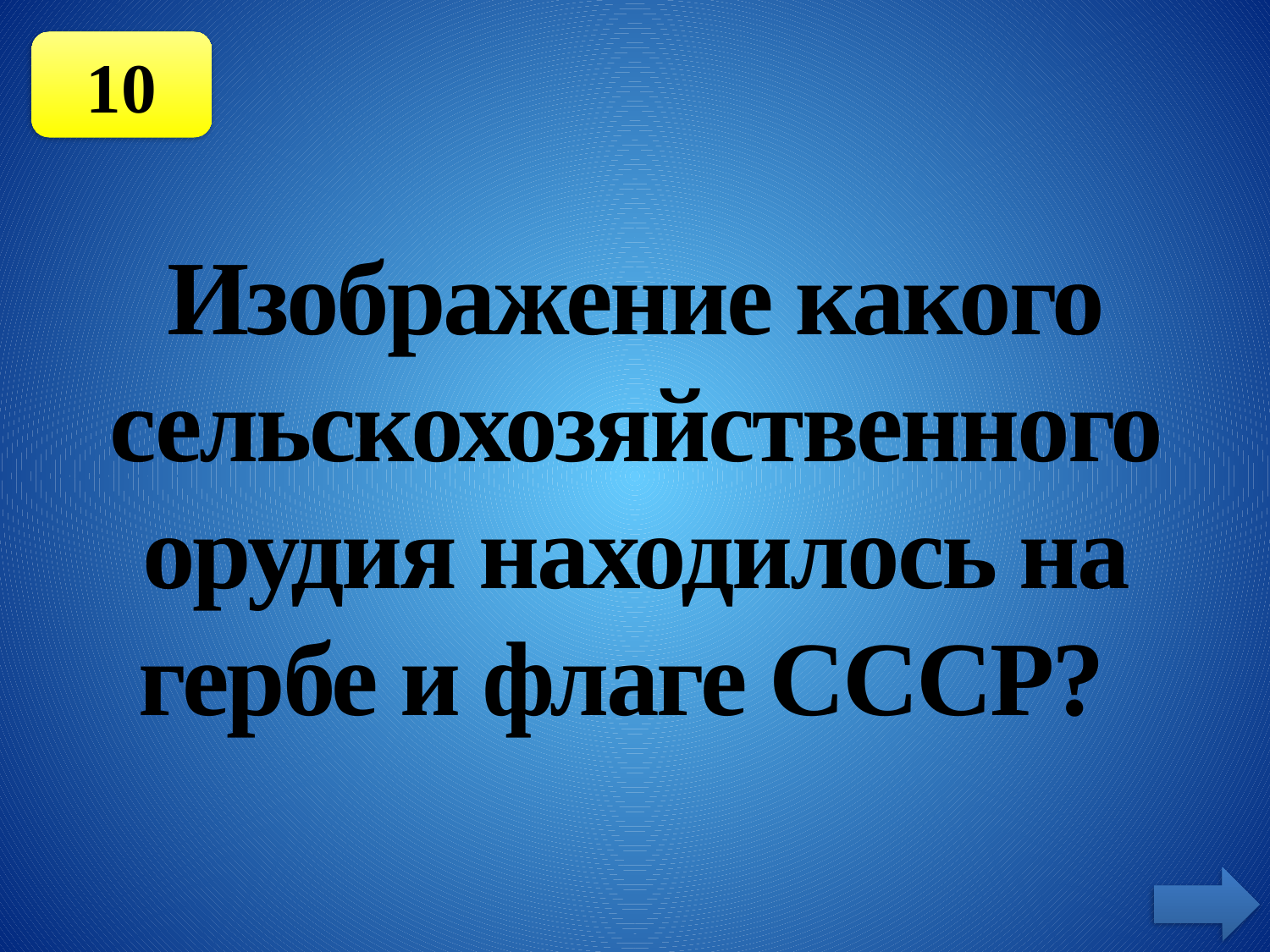

10
Изображение какого сельскохозяйственного орудия находилось на гербе и флаге СССР?